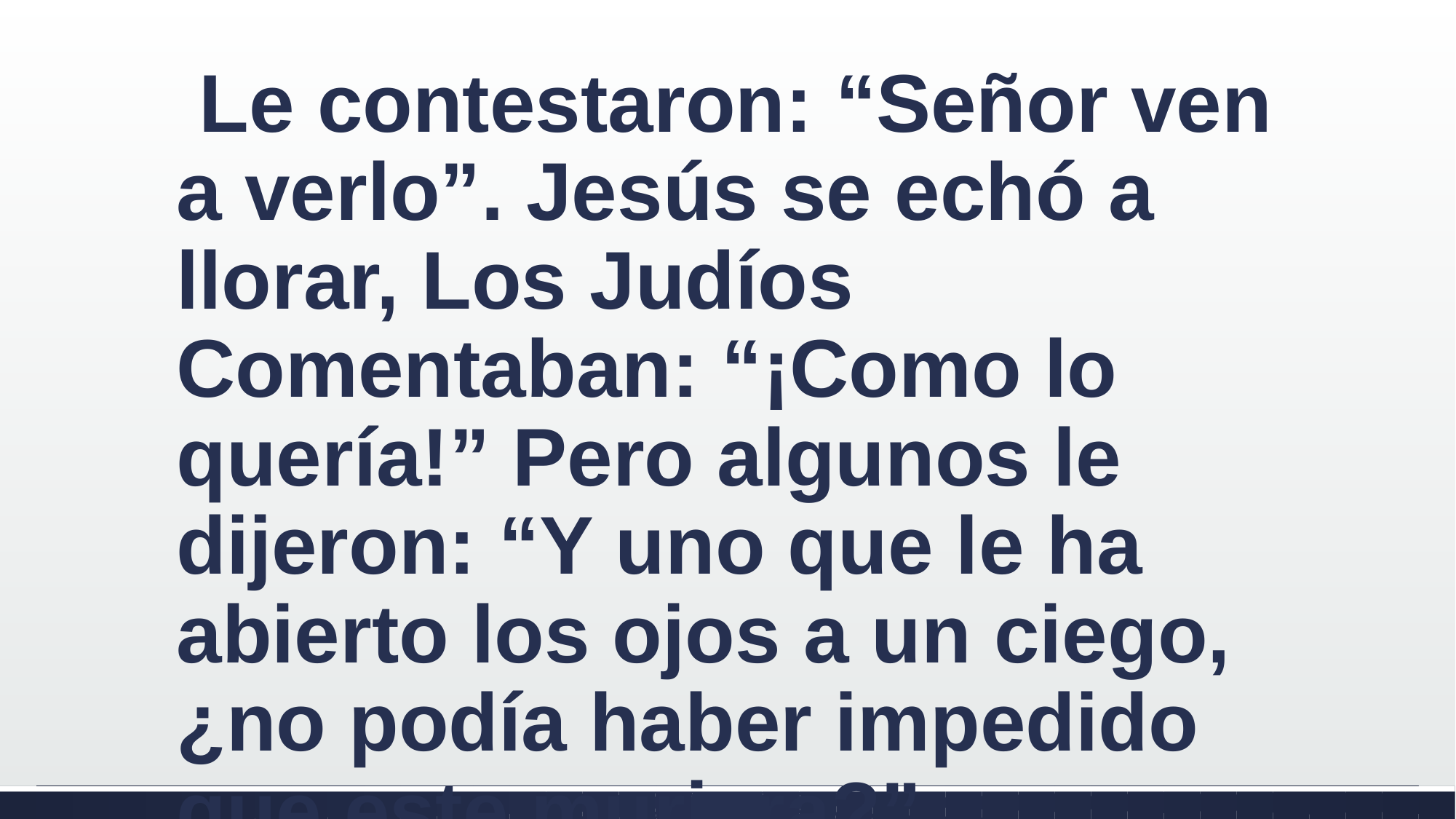

#
 Le contestaron: “Señor ven a verlo”. Jesús se echó a llorar, Los Judíos Comentaban: “¡Como lo quería!” Pero algunos le dijeron: “Y uno que le ha abierto los ojos a un ciego, ¿no podía haber impedido que este muriera?”